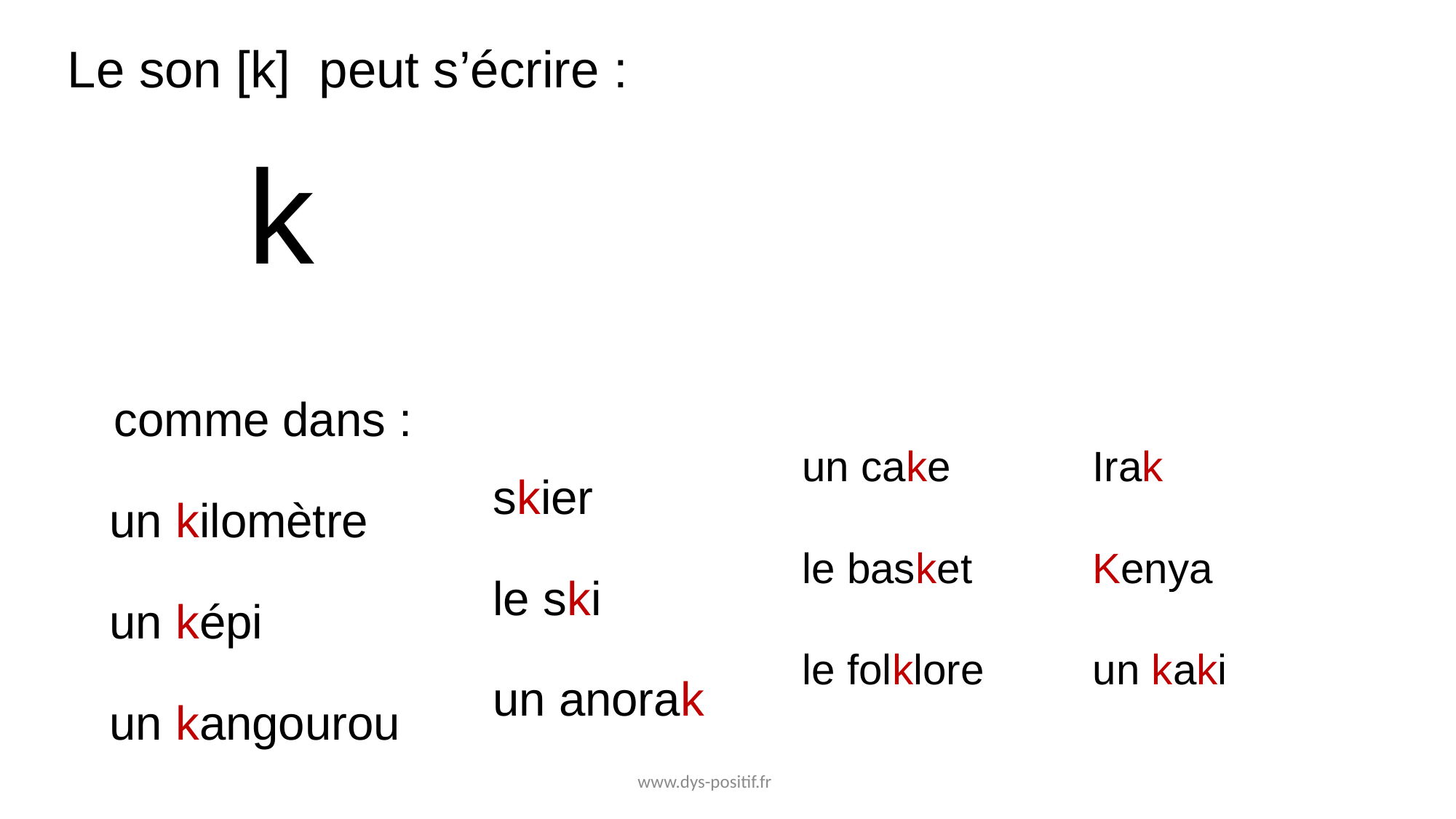

Le son [k]  peut s’écrire :
k
 comme dans :
un kilomètre
un képi
un kangourou

un cake
le basket
le folklore
Irak
Kenya
un kaki
skier
le ski
un anorak
www.dys-positif.fr